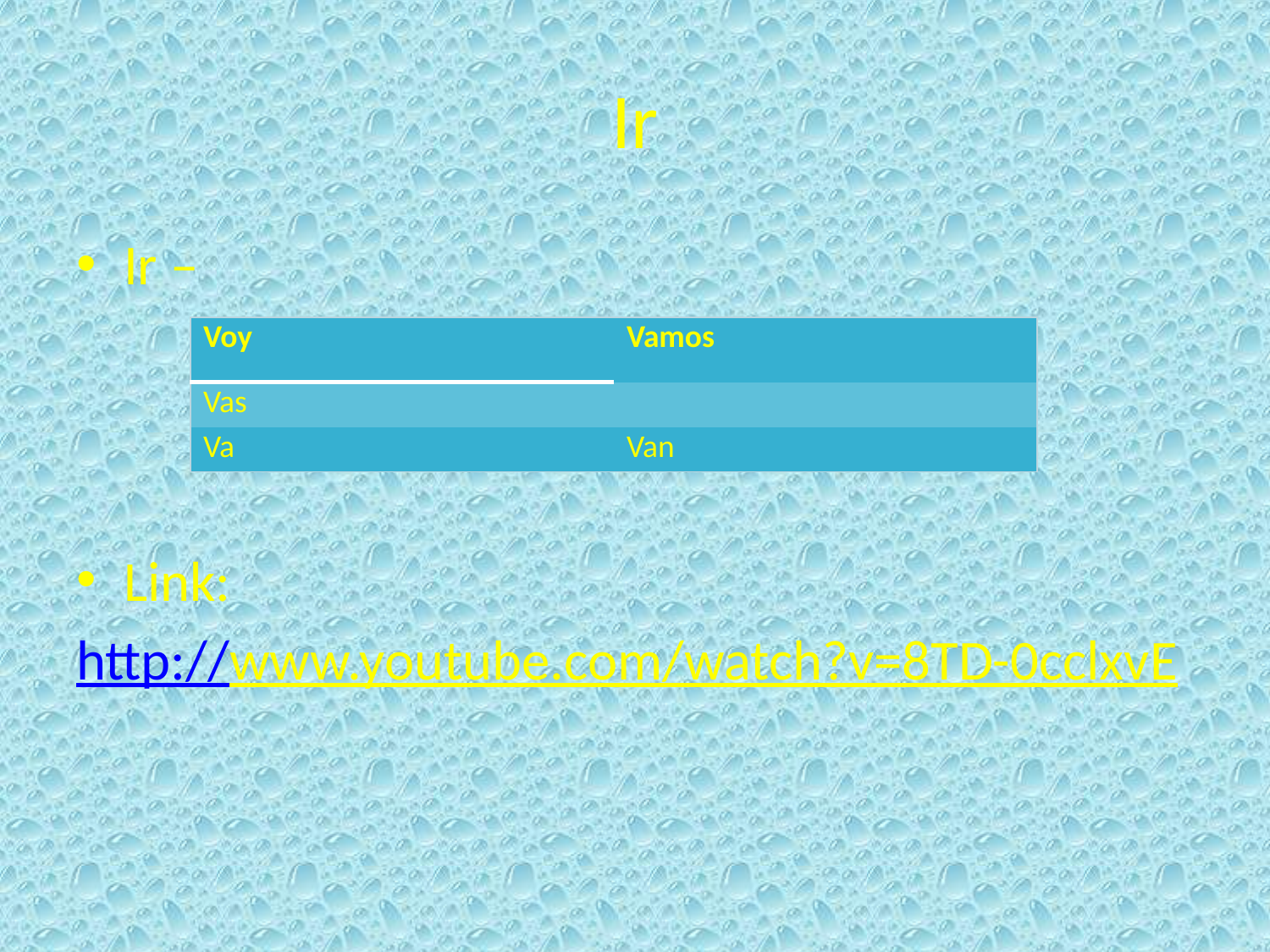

# Ir
Ir –

Link:
http://www.youtube.com/watch?v=8TD-0cclxvE
| Voy | Vamos |
| --- | --- |
| Vas |  |
| Va | Van |